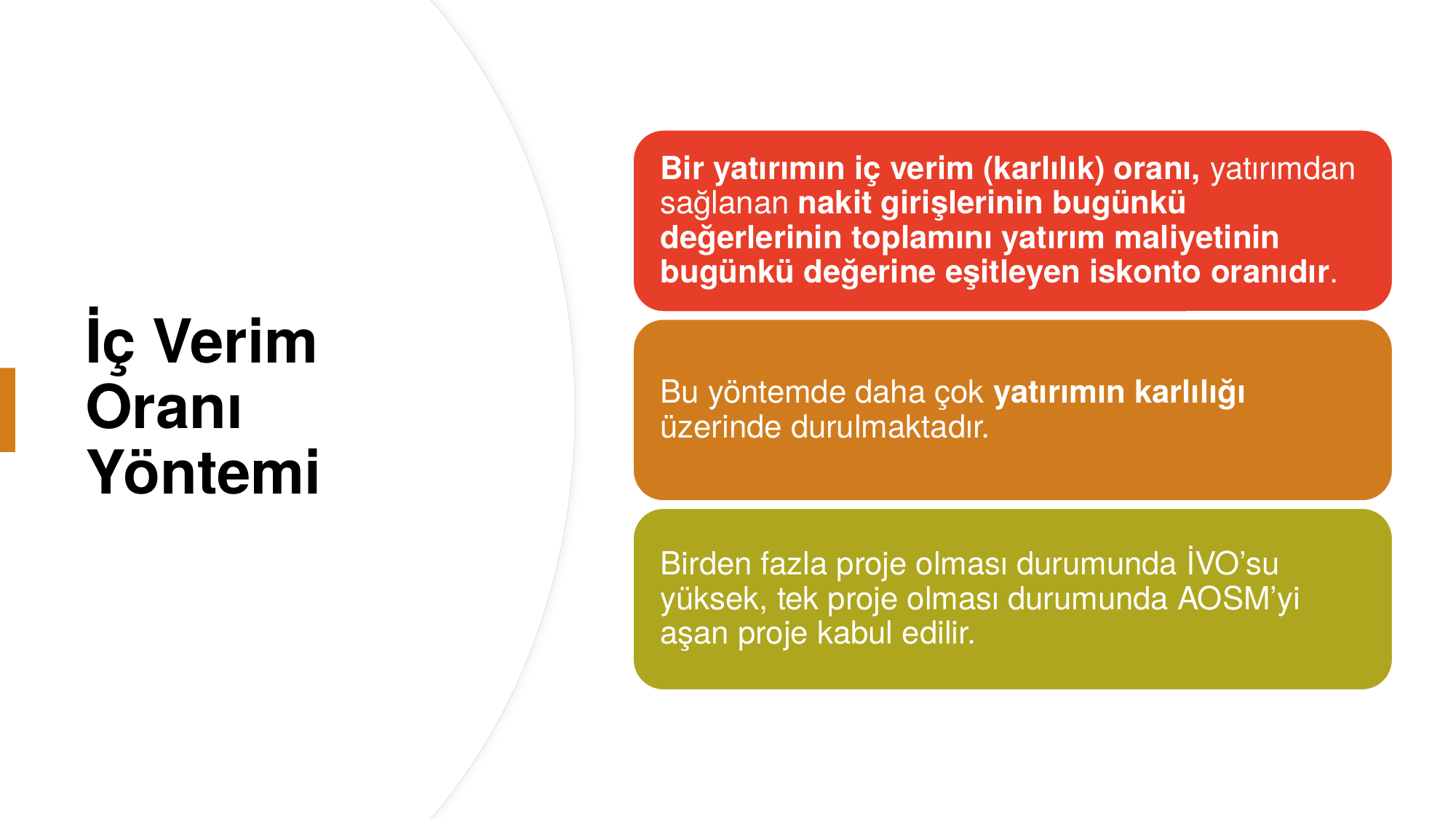

Bir yatırımın iç verim (karlılık) oranı, yatırımdan sağlanan nakit girişlerinin bugünkü değerlerinin toplamını yatırım maliyetinin bugünkü değerine eşitleyen iskonto oranıdır.
Bu yöntemde daha çok yatırımın karlılığı üzerinde durulmaktadır.
Birden fazla proje olması durumunda İVO’su yüksek, tek proje olması durumunda AOSM’yi aşan proje kabul edilir.
# İç Verim Oranı Yöntemi